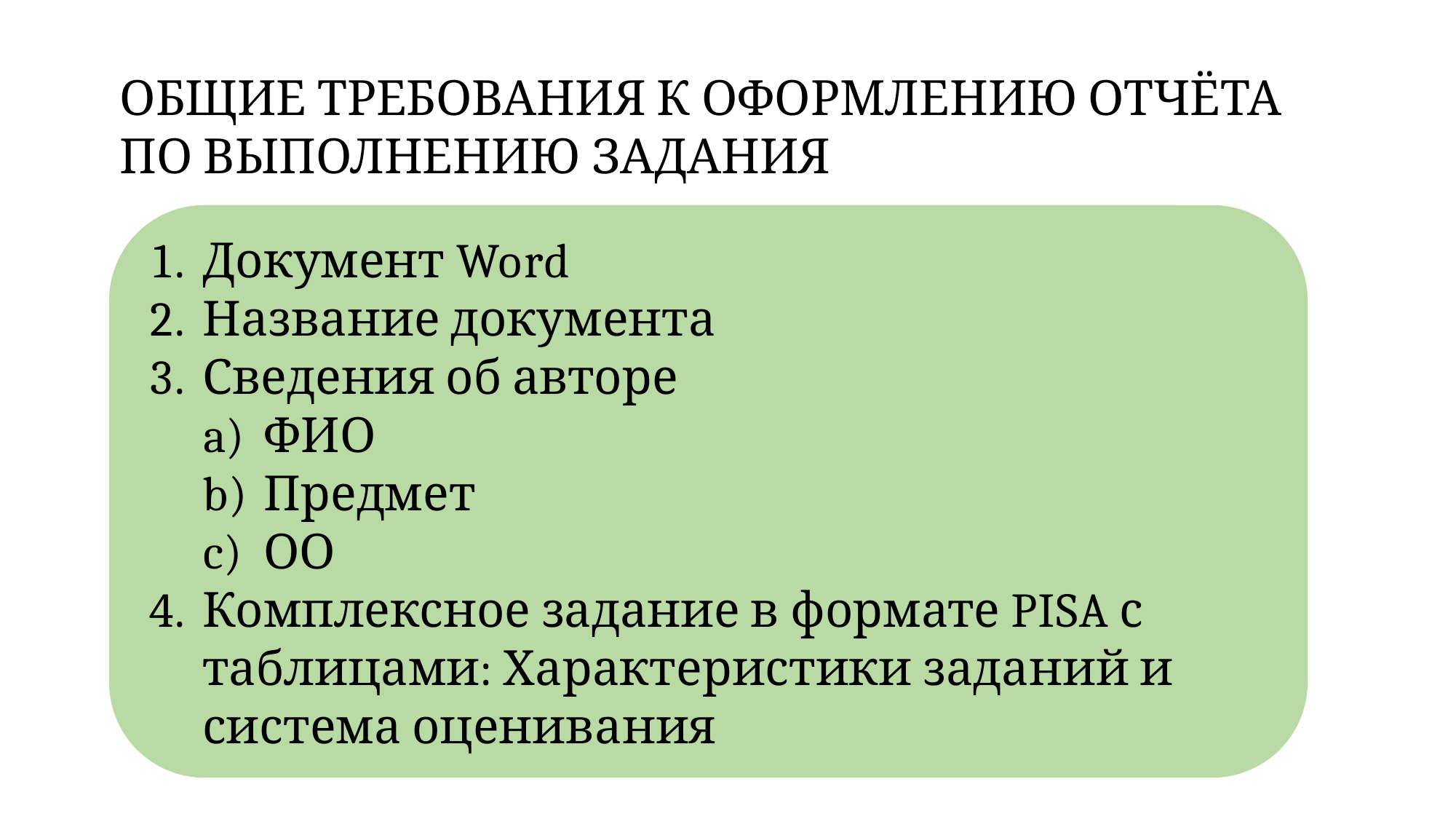

ОБЩИЕ ТРЕБОВАНИЯ К ОФОРМЛЕНИЮ ОТЧЁТА ПО ВЫПОЛНЕНИЮ ЗАДАНИЯ
Документ Word
Название документа
Сведения об авторе
ФИО
Предмет
ОО
Комплексное задание в формате PISA с таблицами: Характеристики заданий и система оценивания